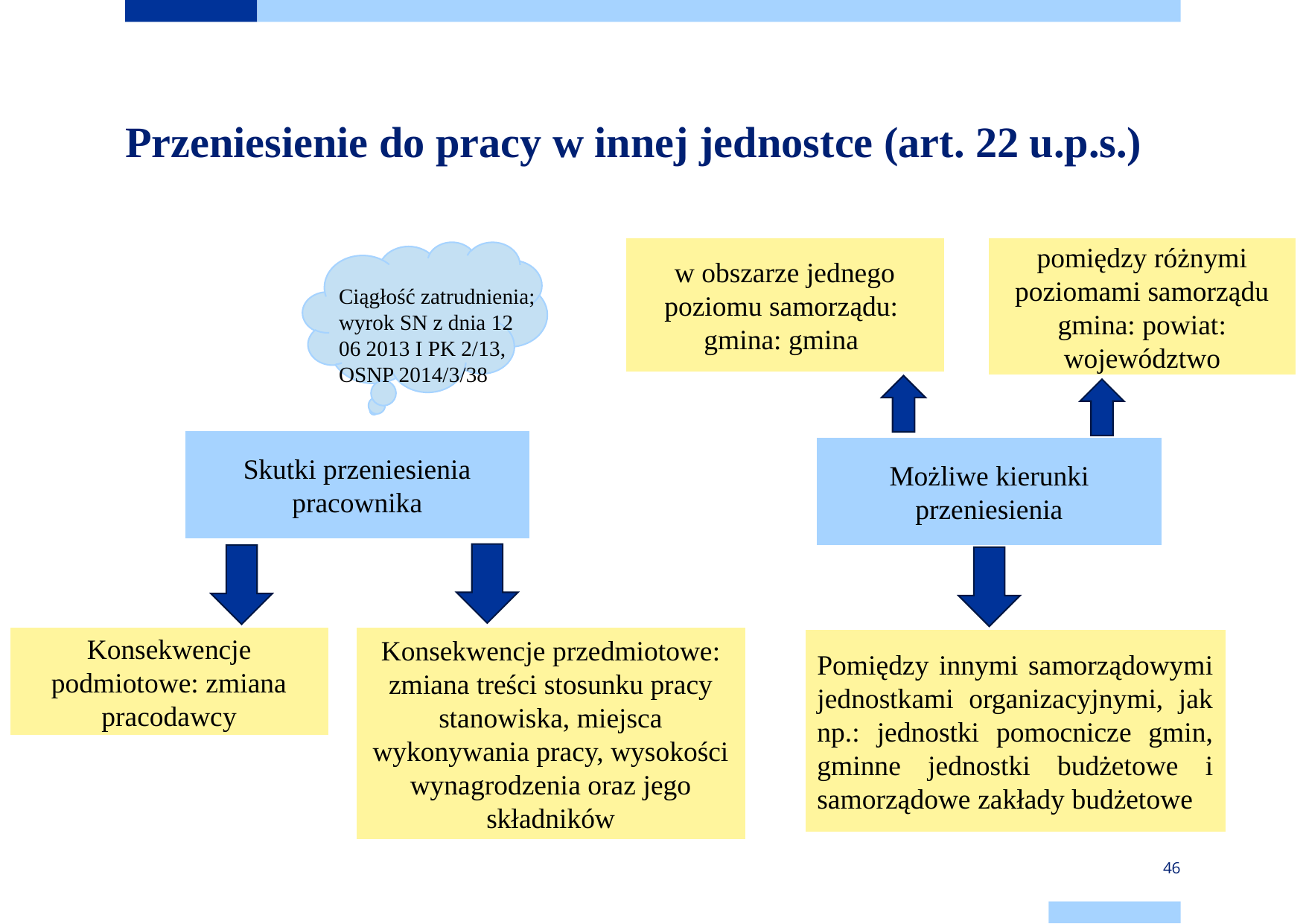

# Przeniesienie do pracy w innej jednostce (art. 22 u.p.s.)
w obszarze jednego poziomu samorządu:
gmina: gmina
pomiędzy różnymi poziomami samorządu
gmina: powiat: województwo

Ciągłość zatrudnienia; wyrok SN z dnia 12 06 2013 I PK 2/13, OSNP 2014/3/38

Skutki przeniesienia pracownika
Możliwe kierunki przeniesienia

Konsekwencje podmiotowe: zmiana pracodawcy
Konsekwencje przedmiotowe: zmiana treści stosunku pracy stanowiska, miejsca wykonywania pracy, wysokości wynagrodzenia oraz jego składników
Pomiędzy innymi samorządowymi jednostkami organizacyjnymi, jak np.: jednostki pomocnicze gmin, gminne jednostki budżetowe i samorządowe zakłady budżetowe
46